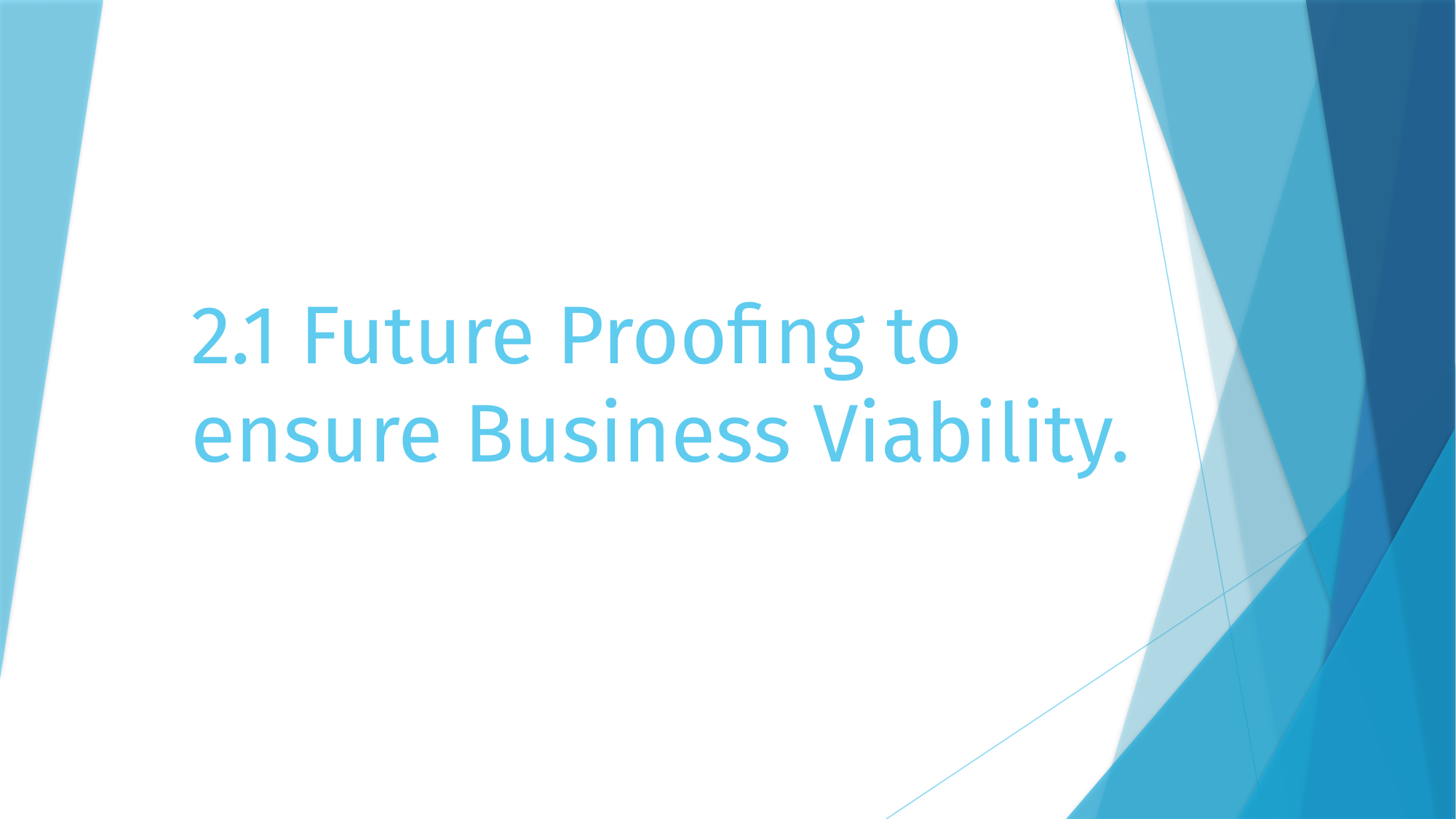

# 2.1 Future Proofing to ensure Business Viability.